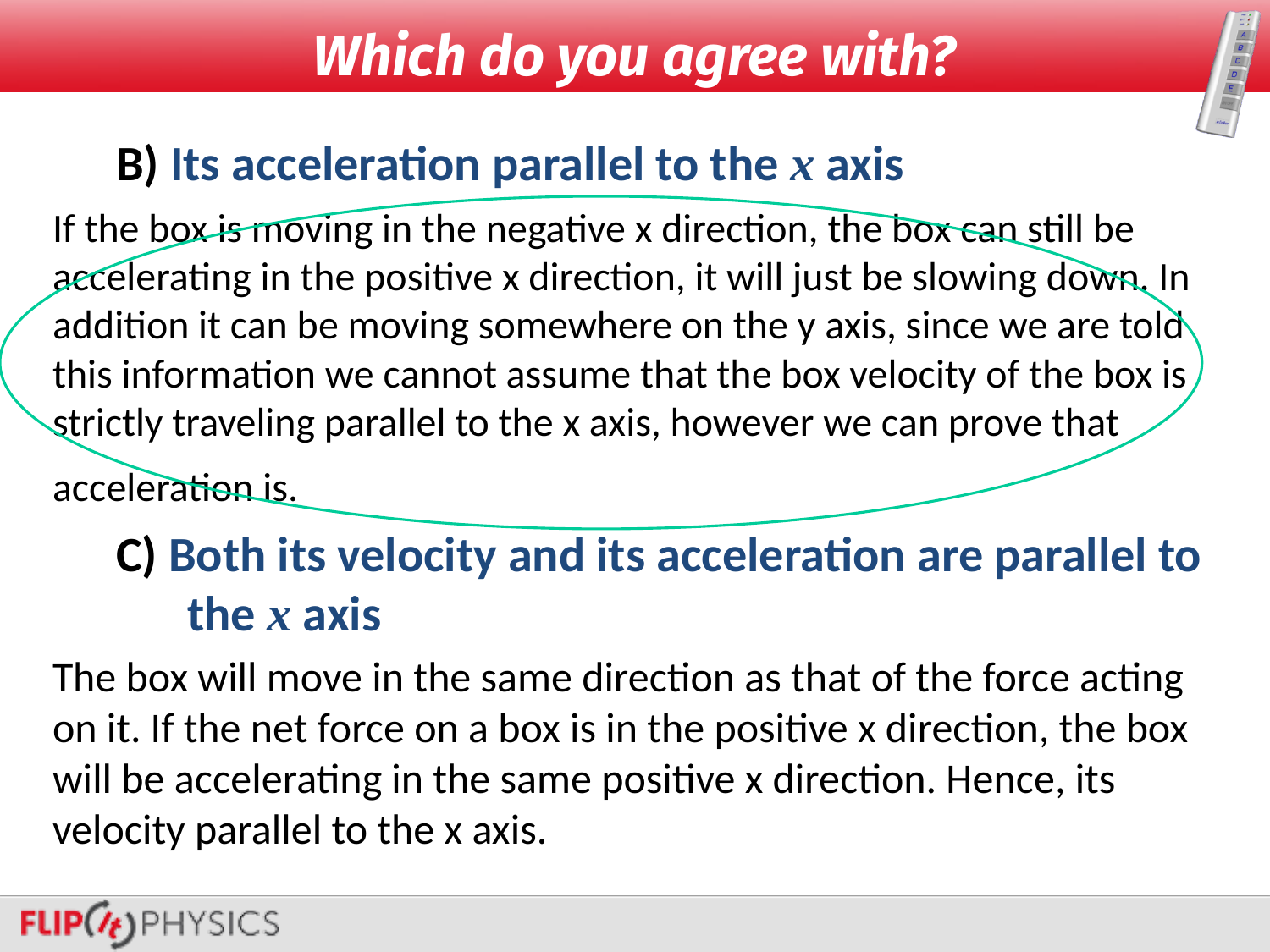

# Which do you agree with?
B) Its acceleration parallel to the x axis
If the box is moving in the negative x direction, the box can still be accelerating in the positive x direction, it will just be slowing down. In addition it can be moving somewhere on the y axis, since we are told this information we cannot assume that the box velocity of the box is strictly traveling parallel to the x axis, however we can prove that acceleration is.
C) Both its velocity and its acceleration are parallel to the x axis
The box will move in the same direction as that of the force acting on it. If the net force on a box is in the positive x direction, the box will be accelerating in the same positive x direction. Hence, its velocity parallel to the x axis.